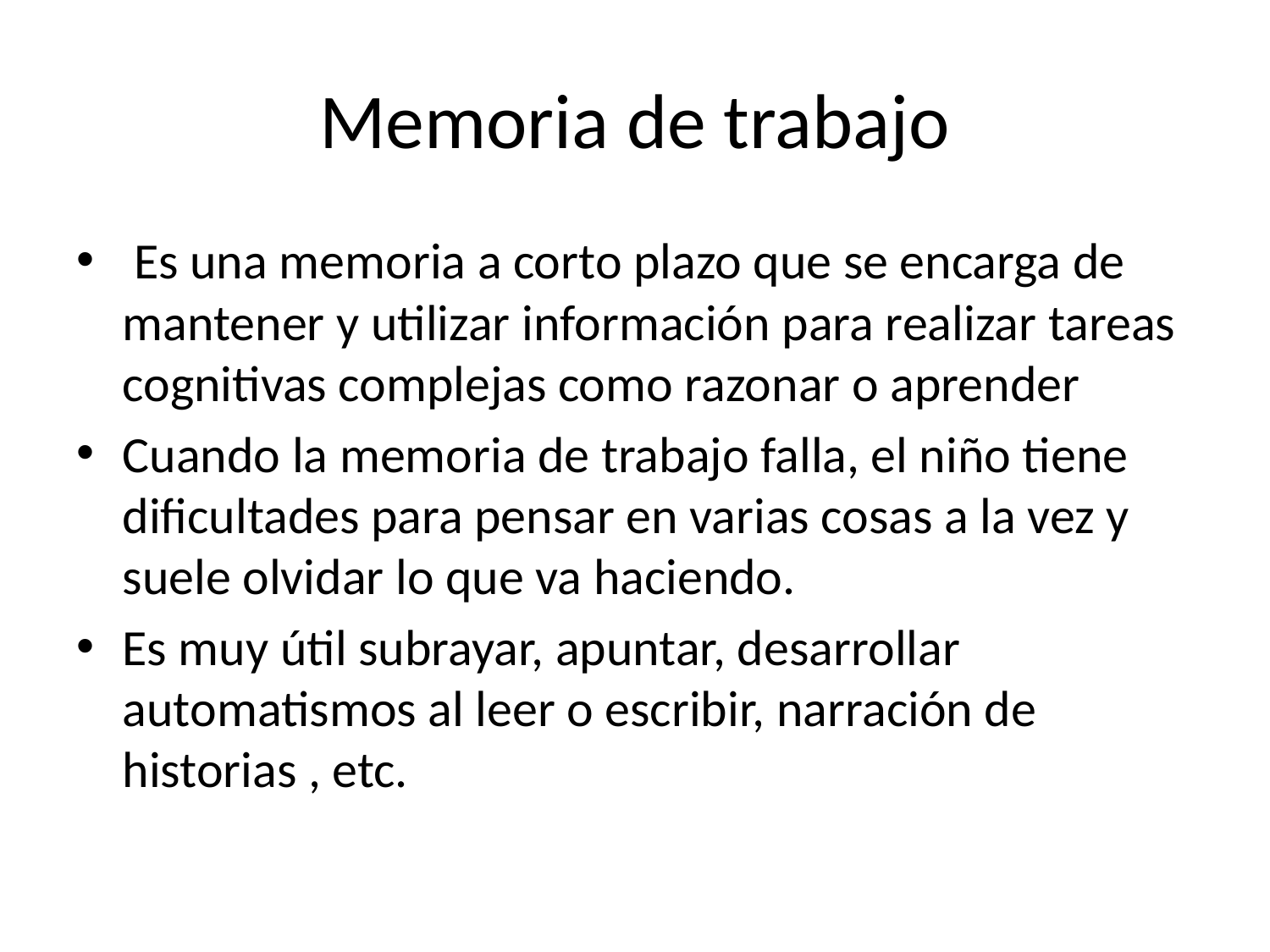

# Memoria de trabajo
 Es una memoria a corto plazo que se encarga de mantener y utilizar información para realizar tareas cognitivas complejas como razonar o aprender
Cuando la memoria de trabajo falla, el niño tiene dificultades para pensar en varias cosas a la vez y suele olvidar lo que va haciendo.
Es muy útil subrayar, apuntar, desarrollar automatismos al leer o escribir, narración de historias , etc.